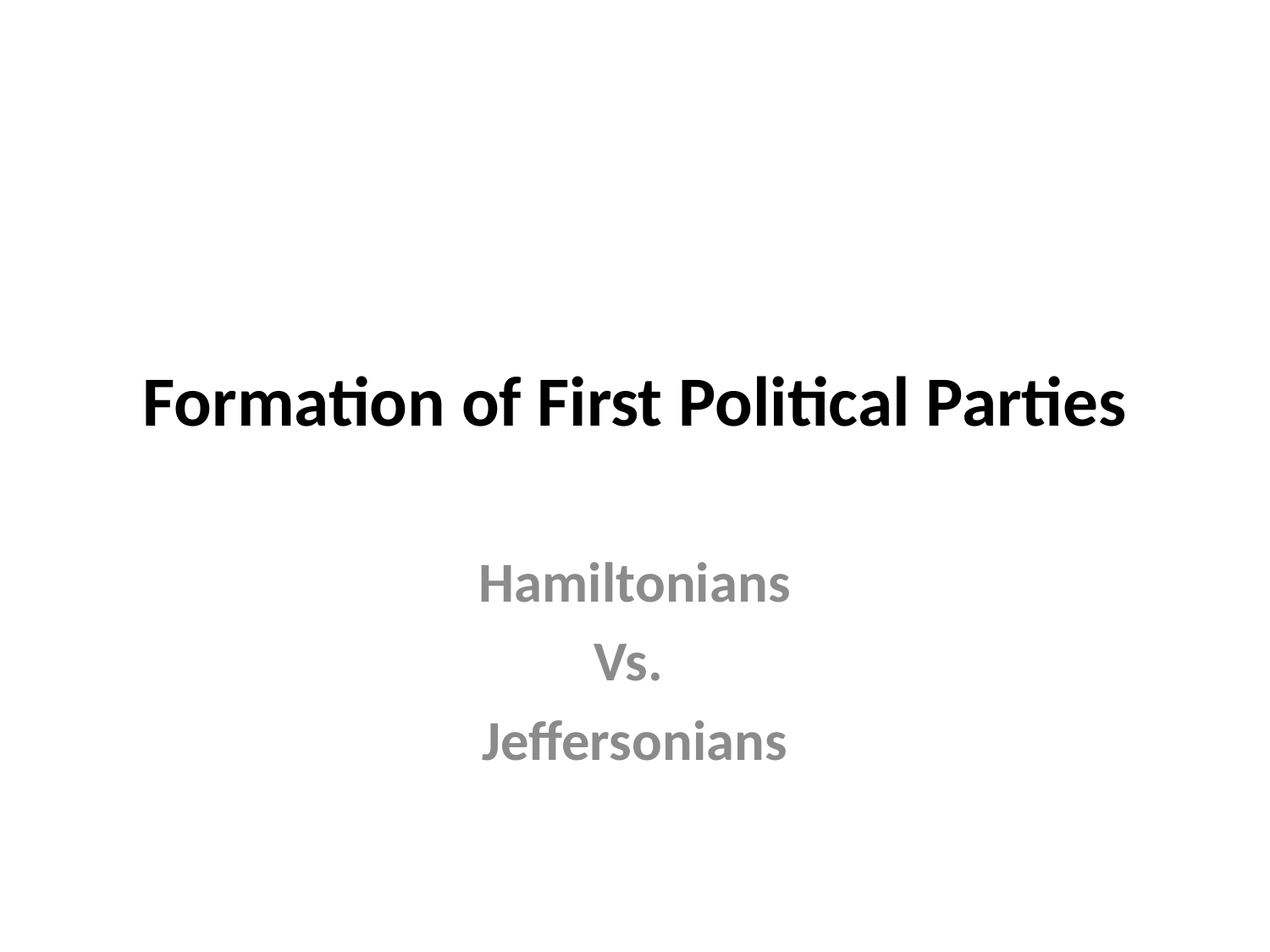

# Formation of First Political Parties
Hamiltonians
Vs.
Jeffersonians